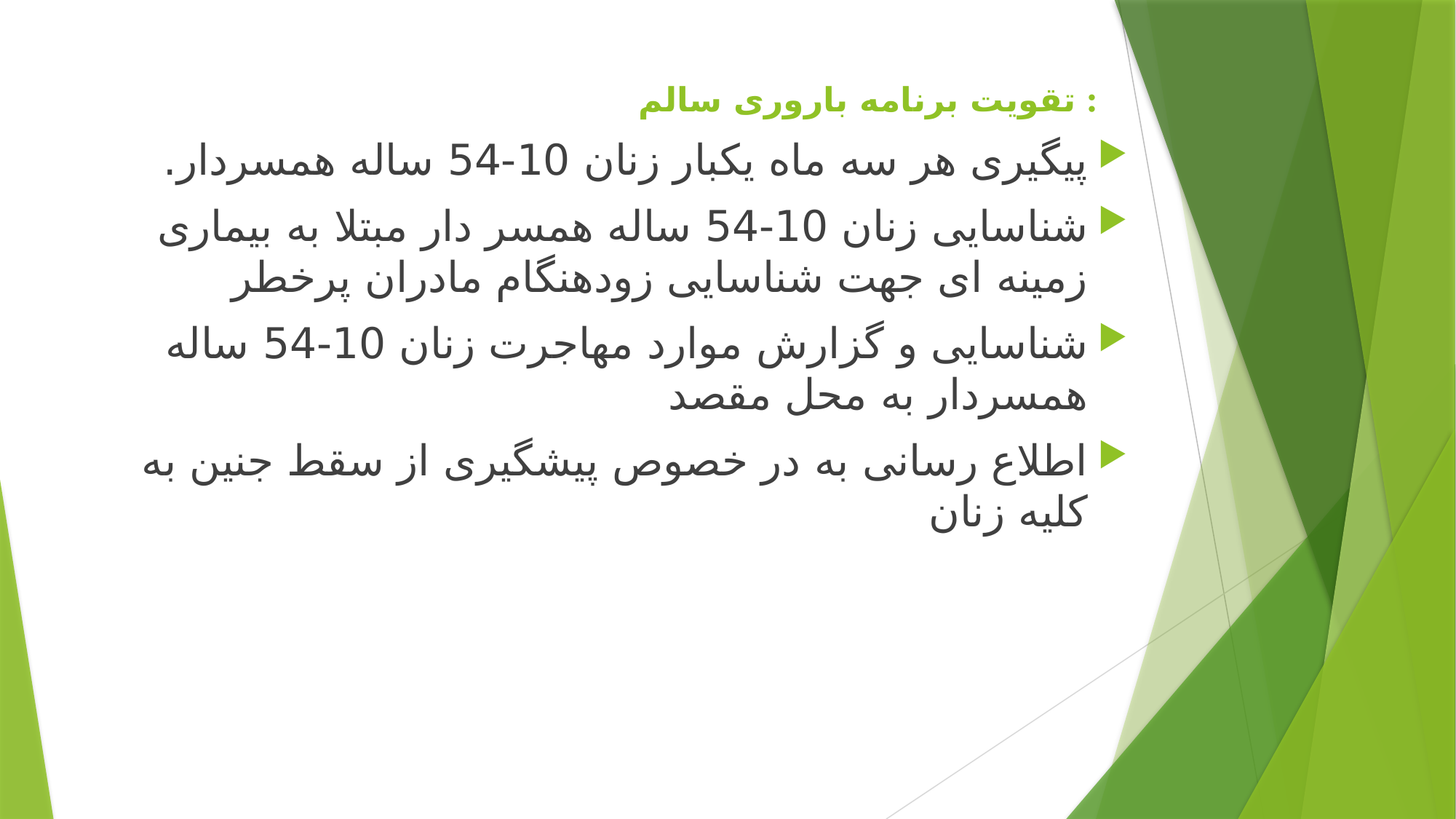

# تقویت برنامه باروری سالم :
پیگیری هر سه ماه یکبار زنان 10-54 ساله همسردار.
شناسایی زنان 10-54 ساله همسر دار مبتلا به بیماری زمینه ای جهت شناسایی زودهنگام مادران پرخطر
شناسایی و گزارش موارد مهاجرت زنان 10-54 ساله همسردار به محل مقصد
اطلاع رسانی به در خصوص پیشگیری از سقط جنین به کلیه زنان